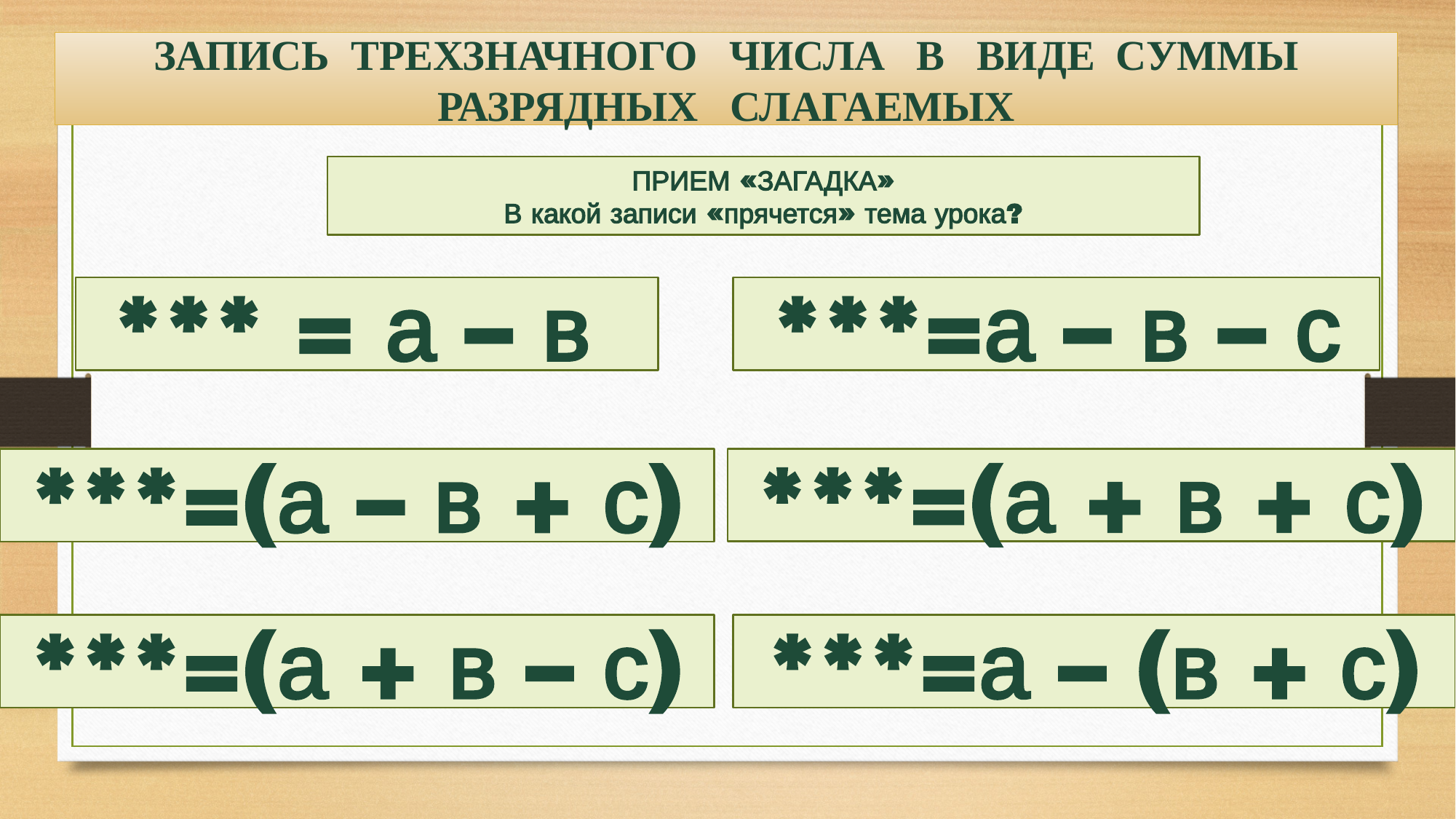

ЗАПИСЬ  ТРЕХЗНАЧНОГО   ЧИСЛА   В   ВИДЕ  СУММЫ
РАЗРЯДНЫХ   СЛАГАЕМЫХ
ПРИЕМ «ЗАГАДКА»
В какой записи «прячется» тема урока?
*** = а – в
***=а – в – с
***=(а + в + с)
***=(а – в + с)
***=(а + в – с)
***=а – (в + с)